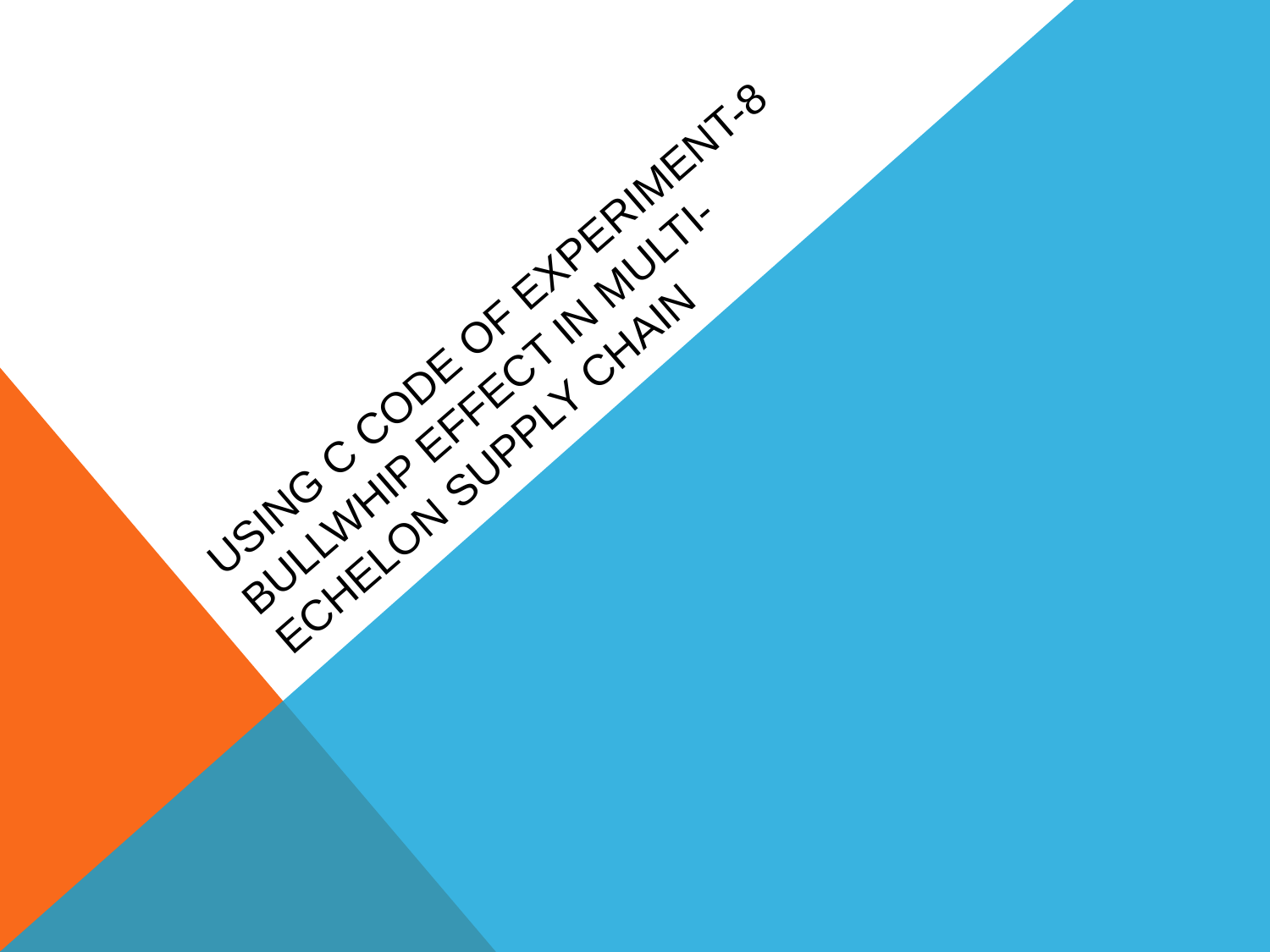

# Using C code of Experiment-8 Bullwhip Effect in Multi-Echelon Supply chain